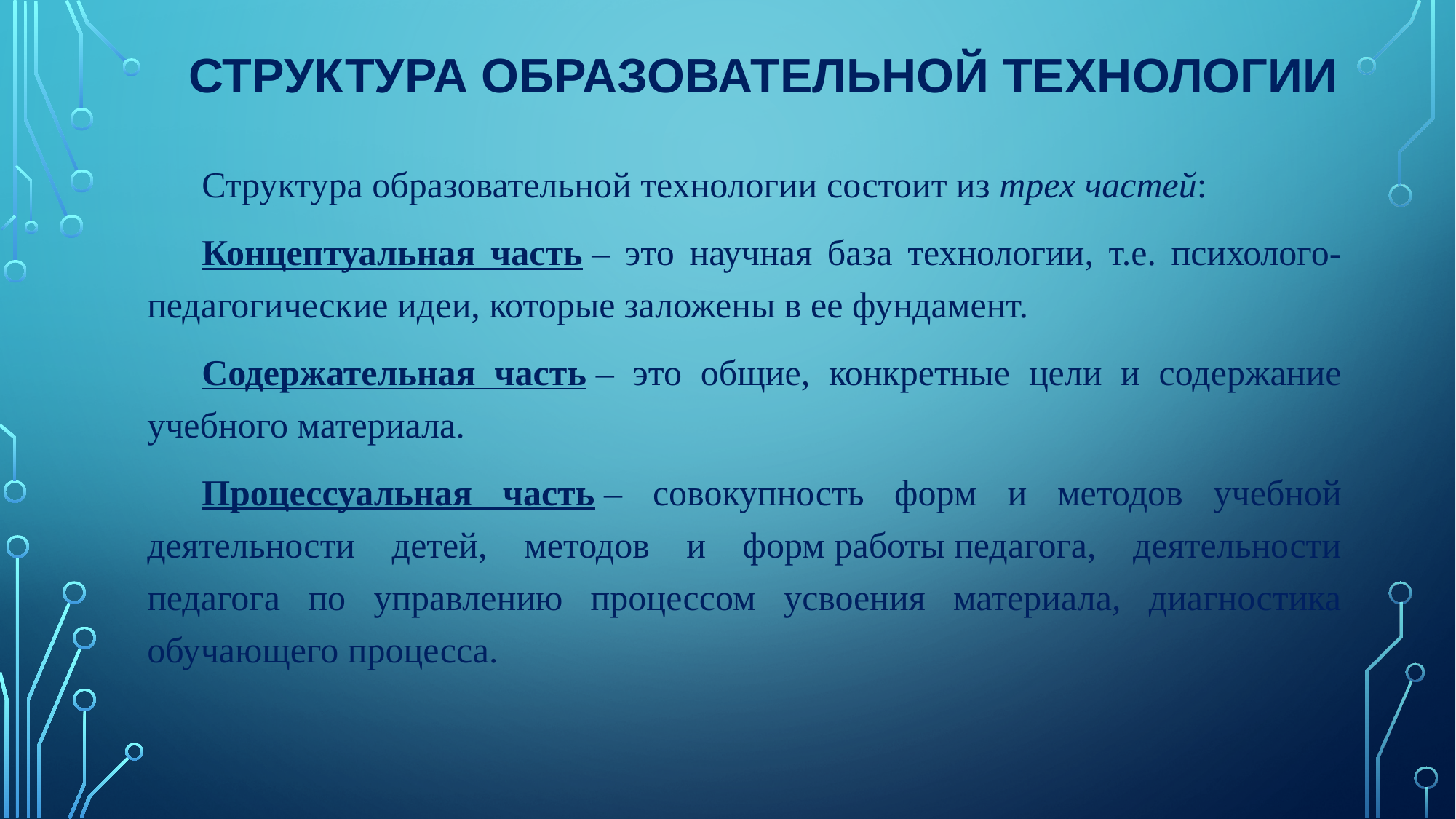

# Структура образовательной технологии
Структура образовательной технологии состоит из трех частей:
Концептуальная часть – это научная база технологии, т.е. психолого-педагогические идеи, которые заложены в ее фундамент.
Содержательная часть – это общие, конкретные цели и содержание учебного материала.
Процессуальная часть – совокупность форм и методов учебной деятельности детей, методов и форм работы педагога, деятельности педагога по управлению процессом усвоения материала, диагностика обучающего процесса.